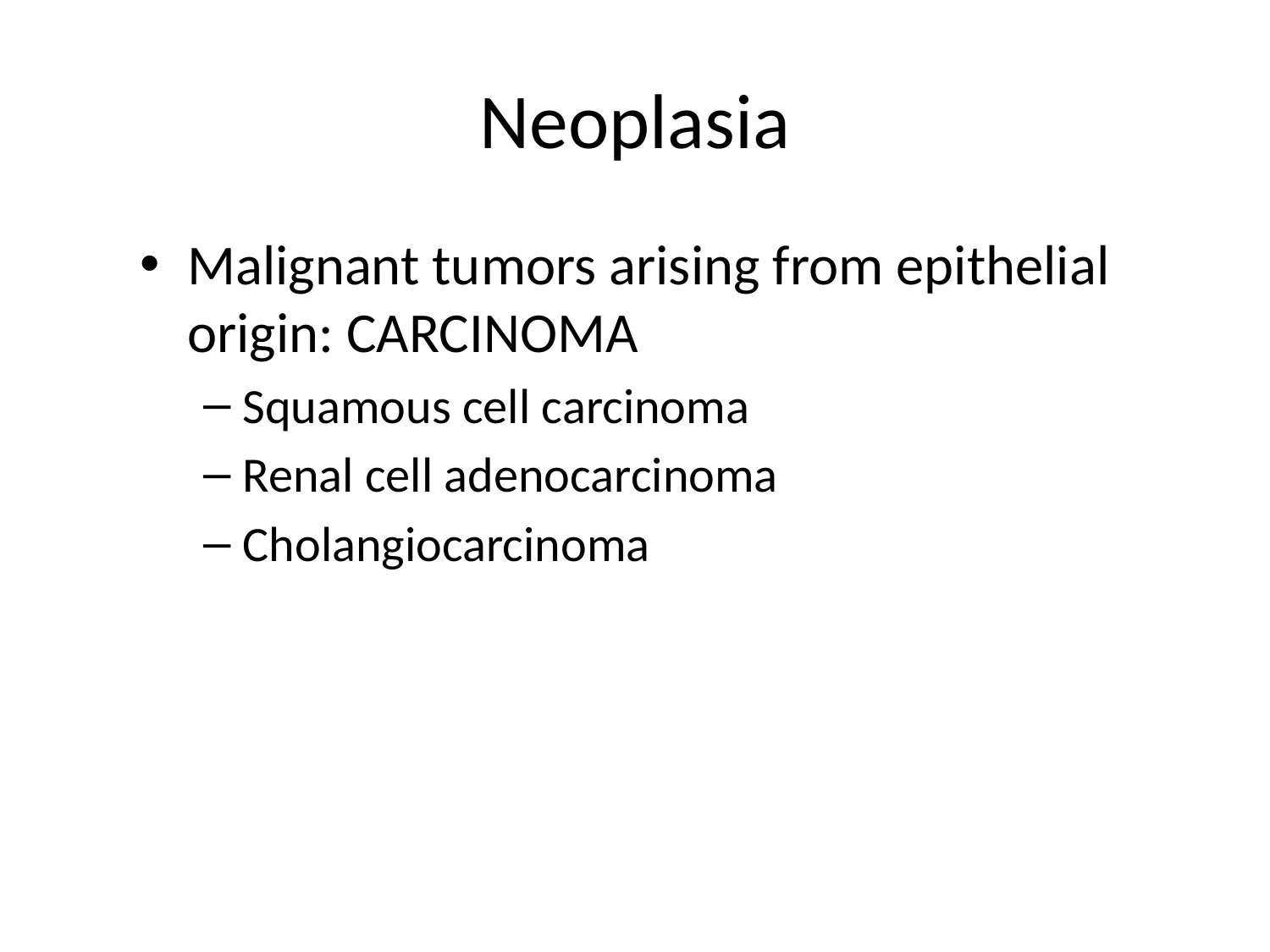

# Neoplasia
Malignant tumors arising from epithelial origin: CARCINOMA
Squamous cell carcinoma
Renal cell adenocarcinoma
Cholangiocarcinoma